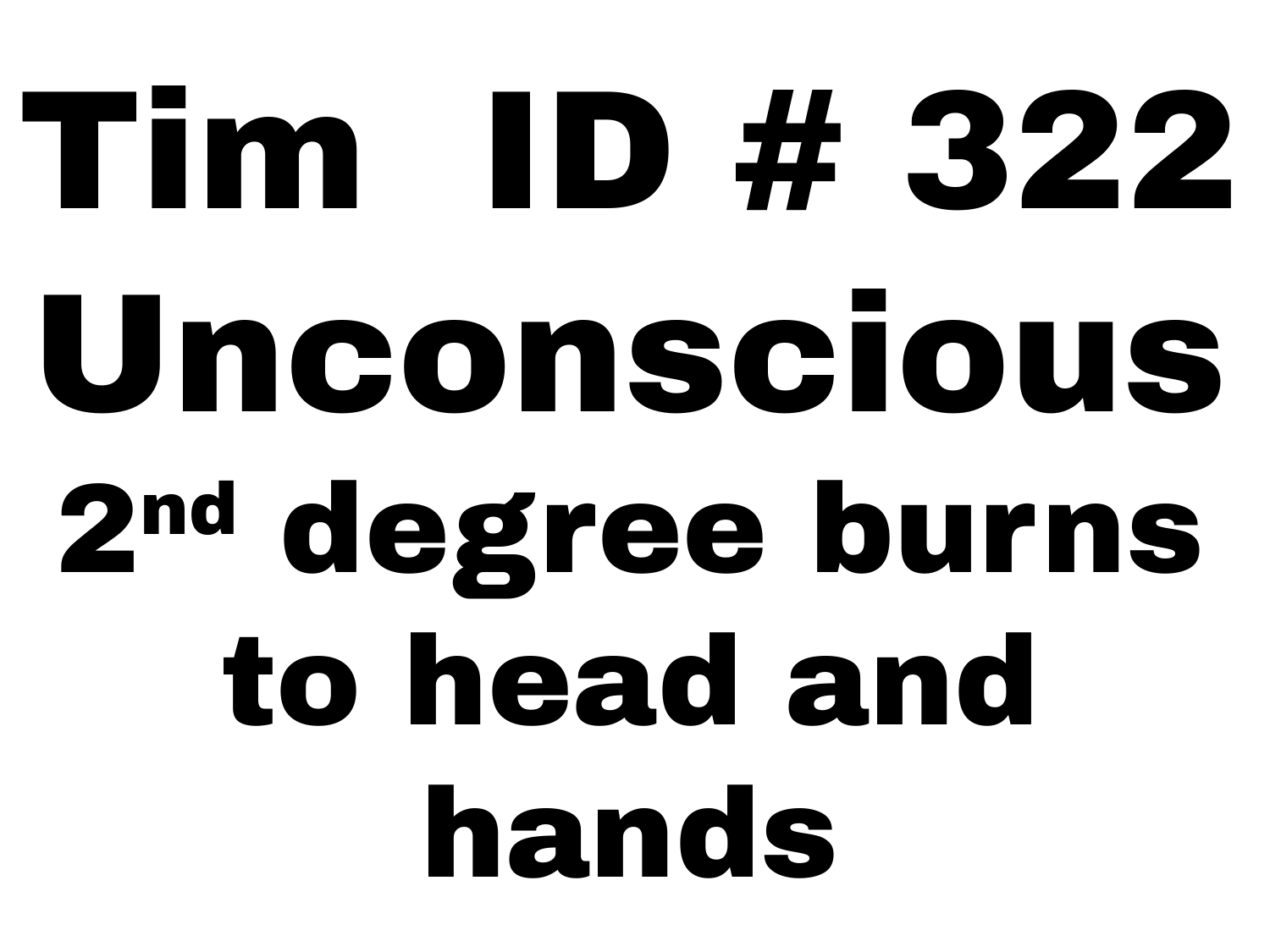

# Tim  ID # 322 Unconscious 2nd degree burns to head and hands